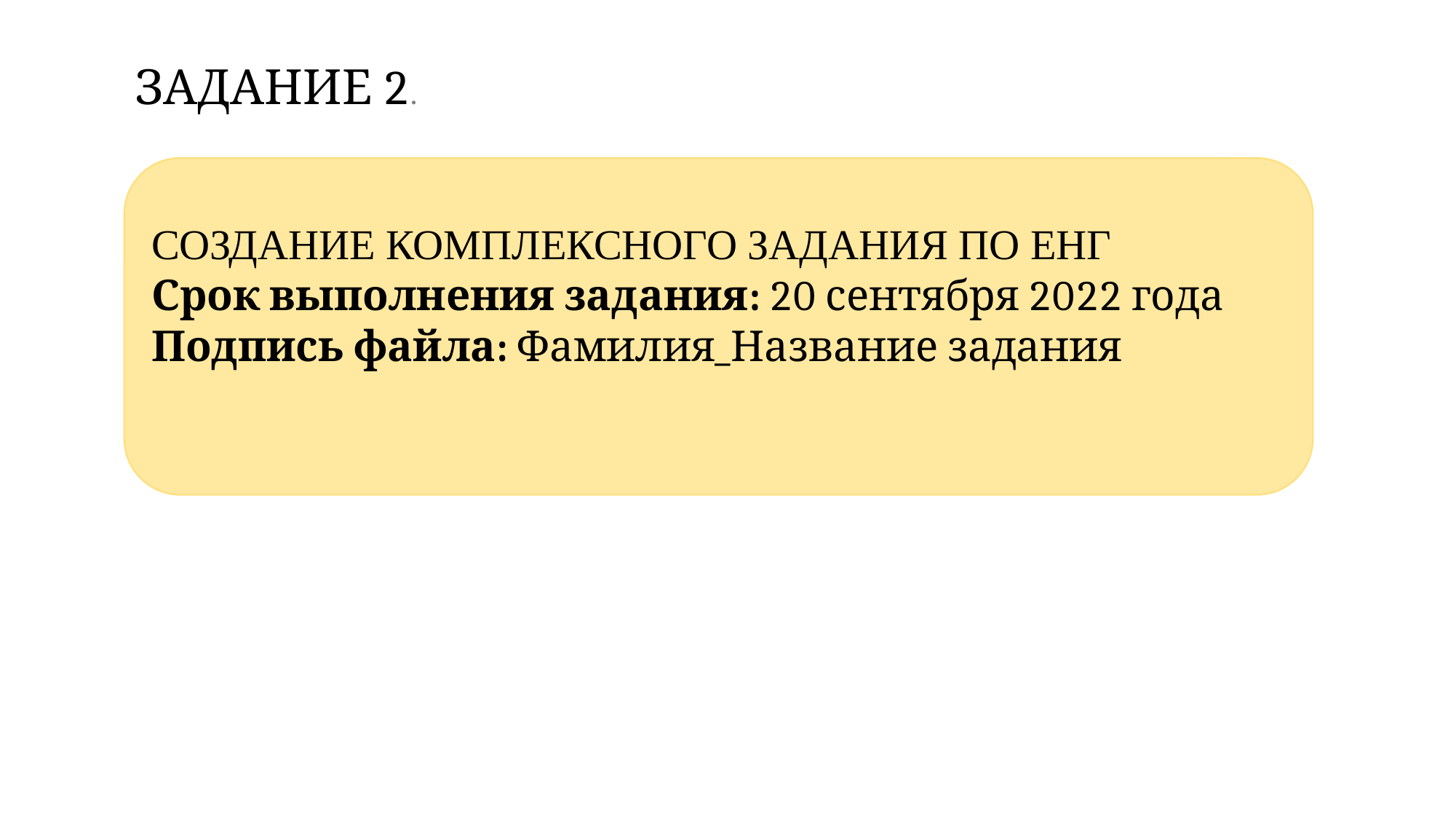

ЗАДАНИЕ 2.

СОЗДАНИЕ КОМПЛЕКСНОГО ЗАДАНИЯ ПО ЕНГ
Срок выполнения задания: 20 сентября 2022 года
Подпись файла: Фамилия_Название задания